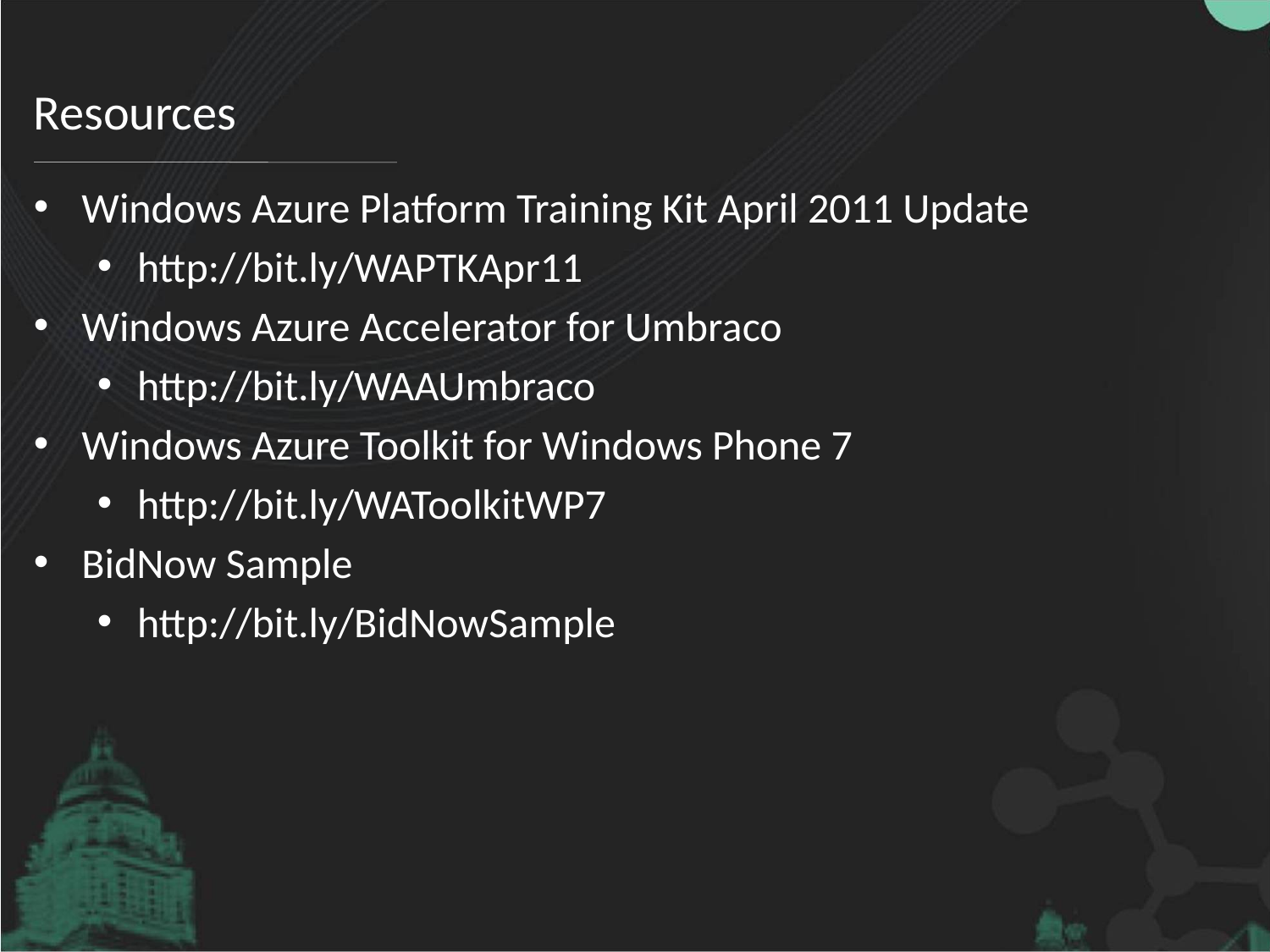

# Resources
Windows Azure Platform Training Kit April 2011 Update
http://bit.ly/WAPTKApr11
Windows Azure Accelerator for Umbraco
http://bit.ly/WAAUmbraco
Windows Azure Toolkit for Windows Phone 7
http://bit.ly/WAToolkitWP7
BidNow Sample
http://bit.ly/BidNowSample